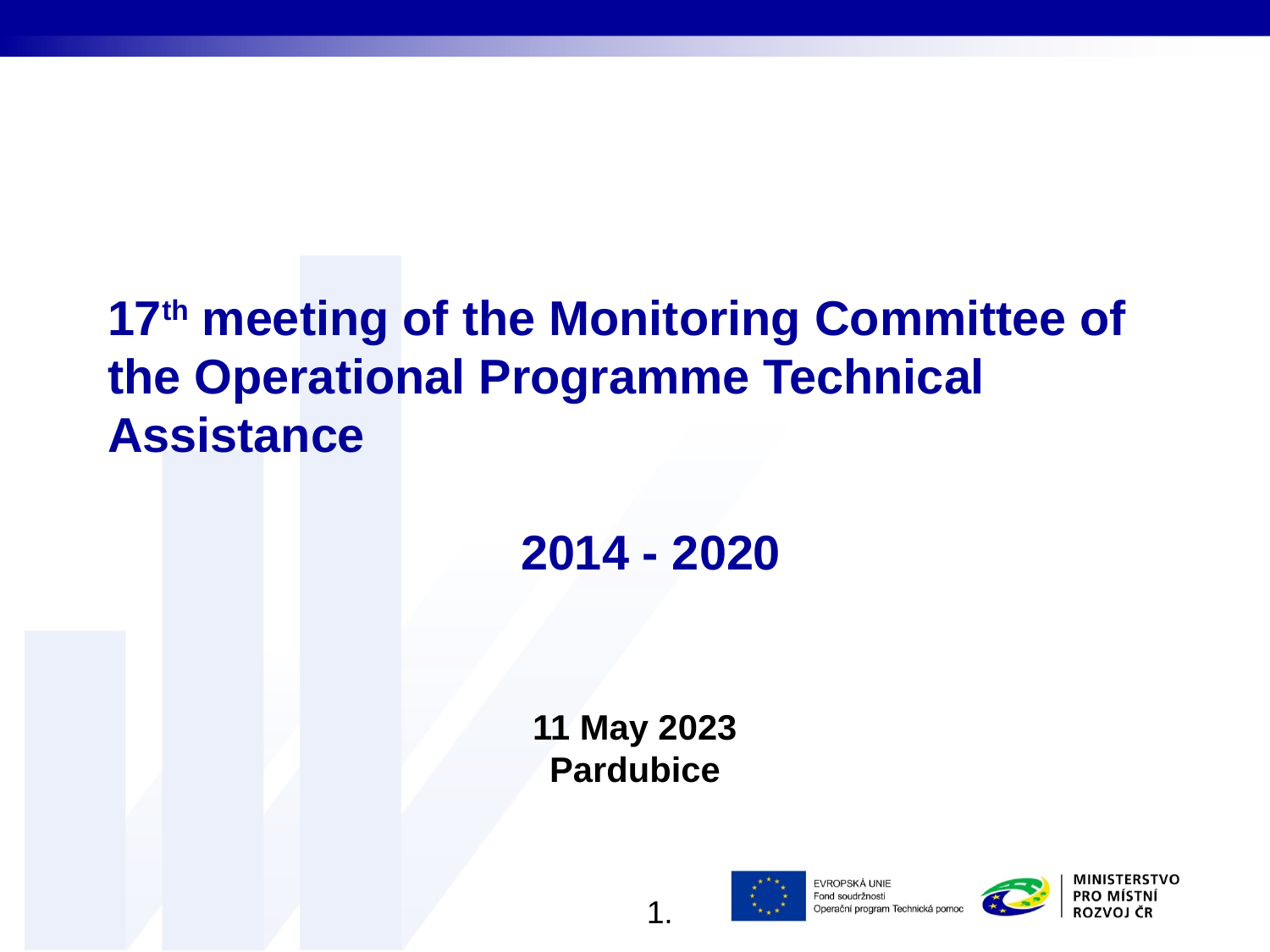

# 17th meeting of the Monitoring Committee of the Operational Programme Technical Assistance
2014 - 2020
11 May 2023
Pardubice
1.